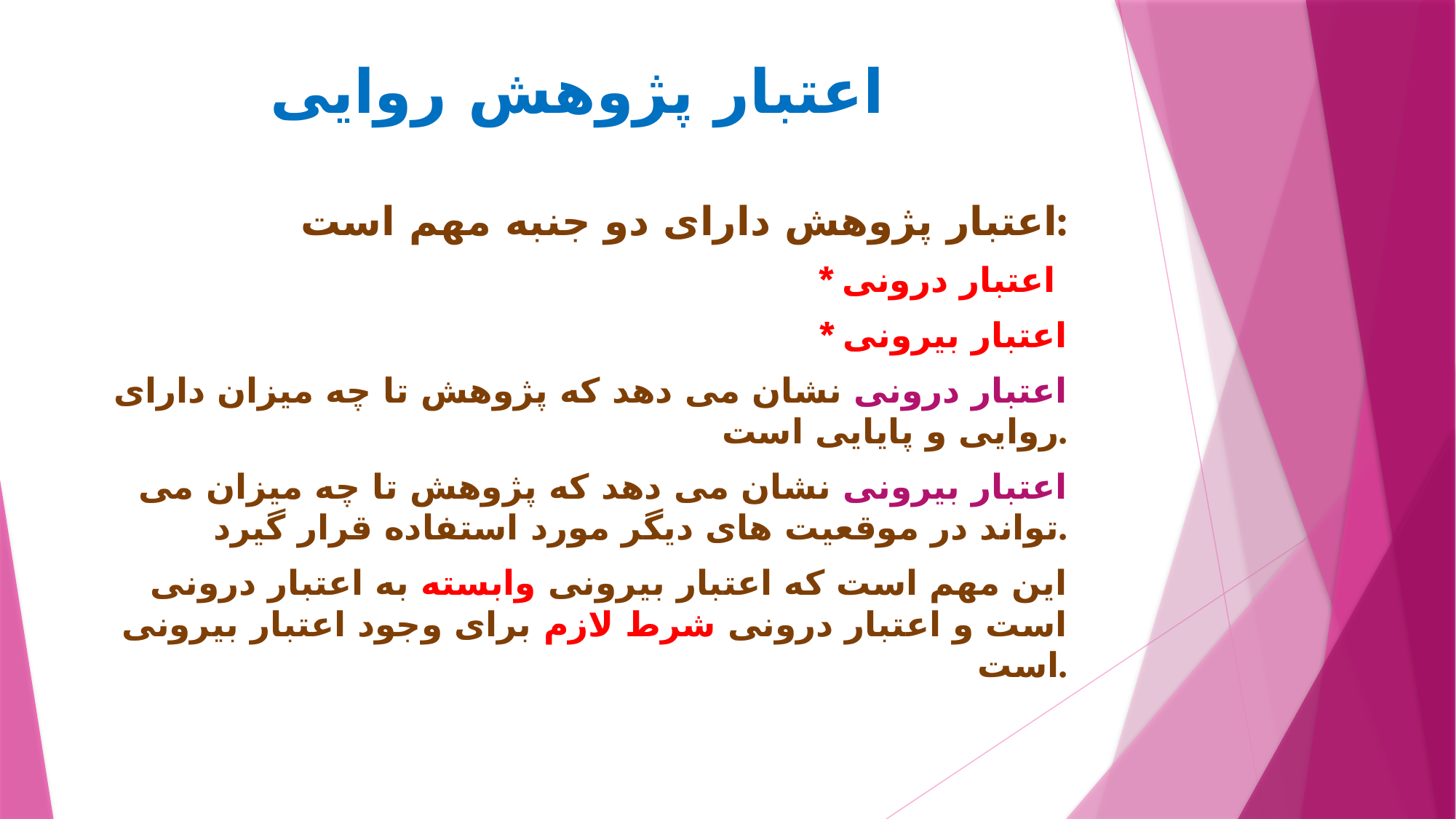

# اعتبار پژوهش روایی
اعتبار پژوهش دارای دو جنبه مهم است:
* اعتبار درونی
* اعتبار بیرونی
اعتبار درونی نشان می دهد که پژوهش تا چه میزان دارای روایی و پایایی است.
اعتبار بیرونی نشان می دهد که پژوهش تا چه میزان می تواند در موقعیت های دیگر مورد استفاده قرار گیرد.
این مهم است که اعتبار بیرونی وابسته به اعتبار درونی است و اعتبار درونی شرط لازم برای وجود اعتبار بیرونی است.